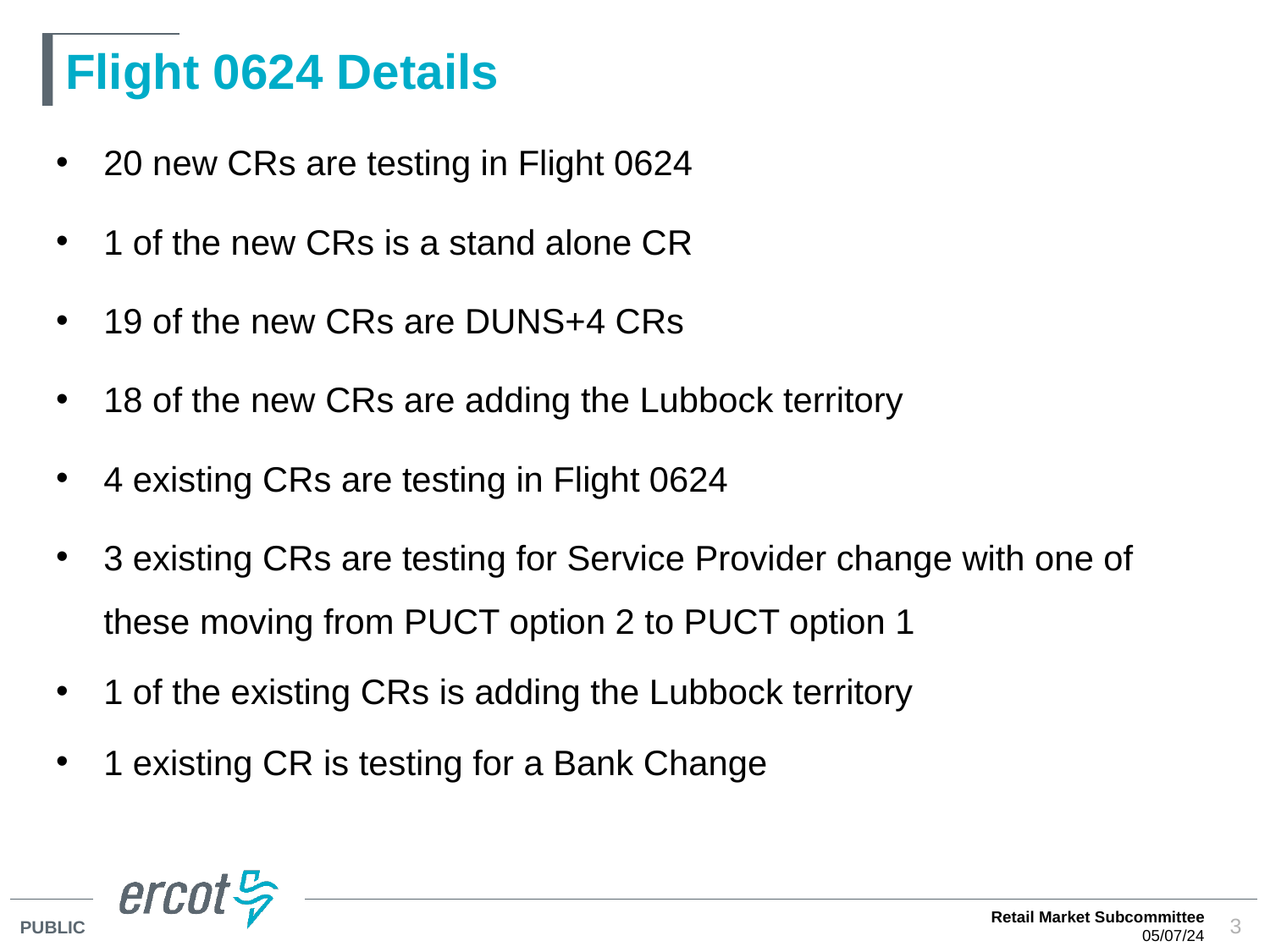

# Flight 0624 Details
20 new CRs are testing in Flight 0624
1 of the new CRs is a stand alone CR
19 of the new CRs are DUNS+4 CRs
18 of the new CRs are adding the Lubbock territory
4 existing CRs are testing in Flight 0624
3 existing CRs are testing for Service Provider change with one of these moving from PUCT option 2 to PUCT option 1
1 of the existing CRs is adding the Lubbock territory
1 existing CR is testing for a Bank Change

Retail Market Subcommittee
05/07/24
3